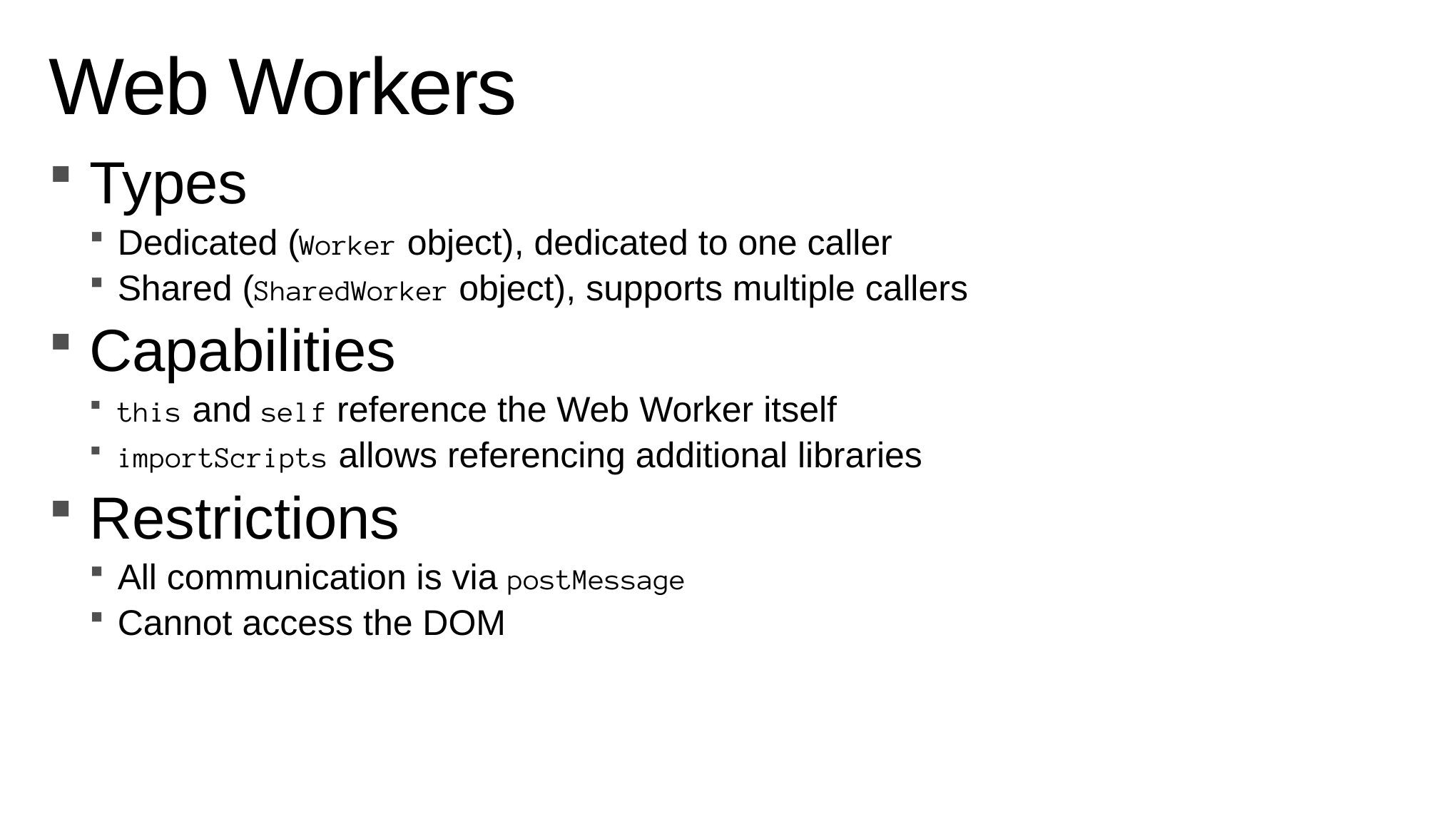

# Web Workers
Types
Dedicated (Worker object), dedicated to one caller
Shared (SharedWorker object), supports multiple callers
Capabilities
this and self reference the Web Worker itself
importScripts allows referencing additional libraries
Restrictions
All communication is via postMessage
Cannot access the DOM